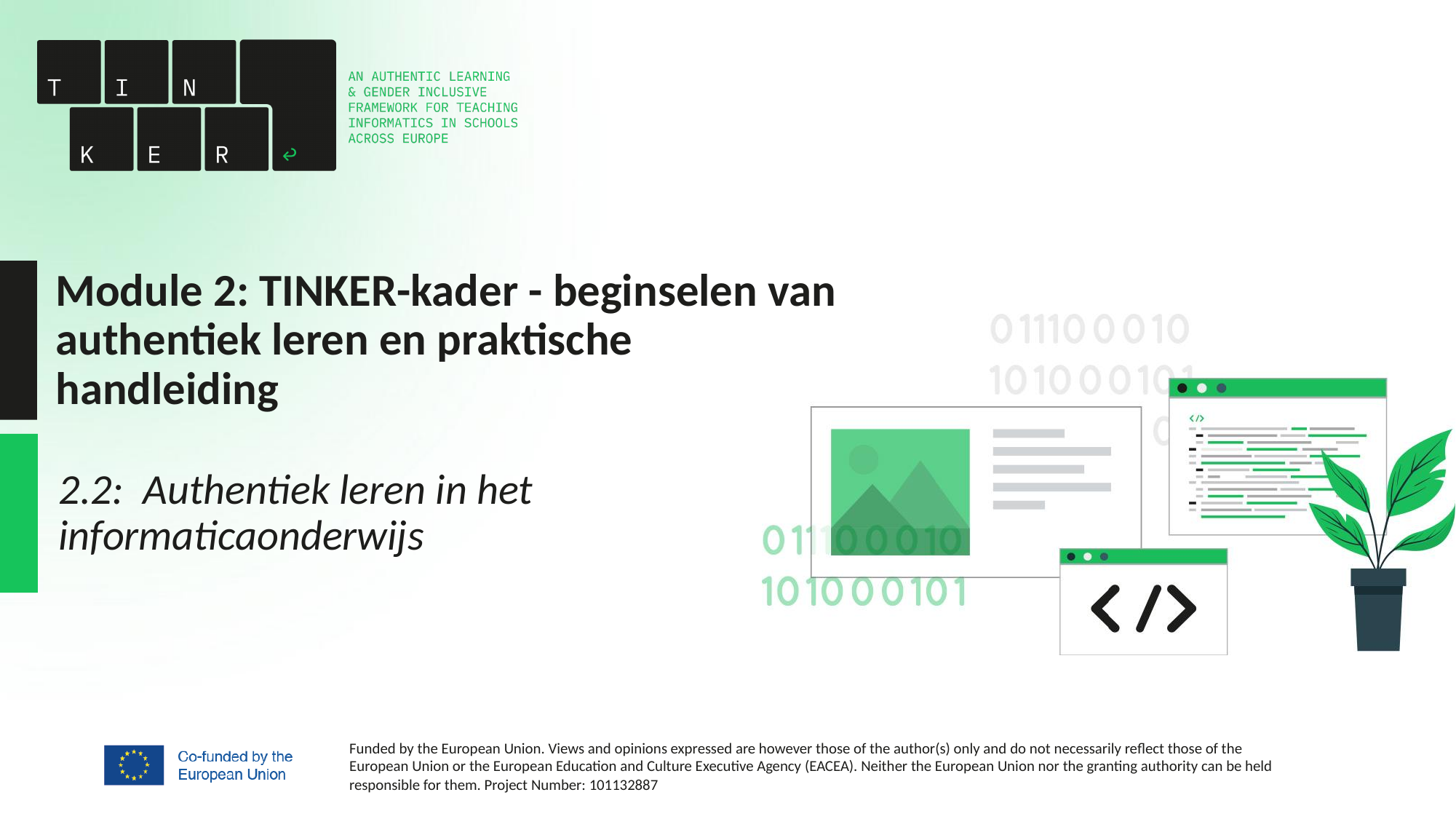

# Module 2: TINKER-kader - beginselen van authentiek leren en praktische handleiding
2.2:  Authentiek leren in het informaticaonderwijs